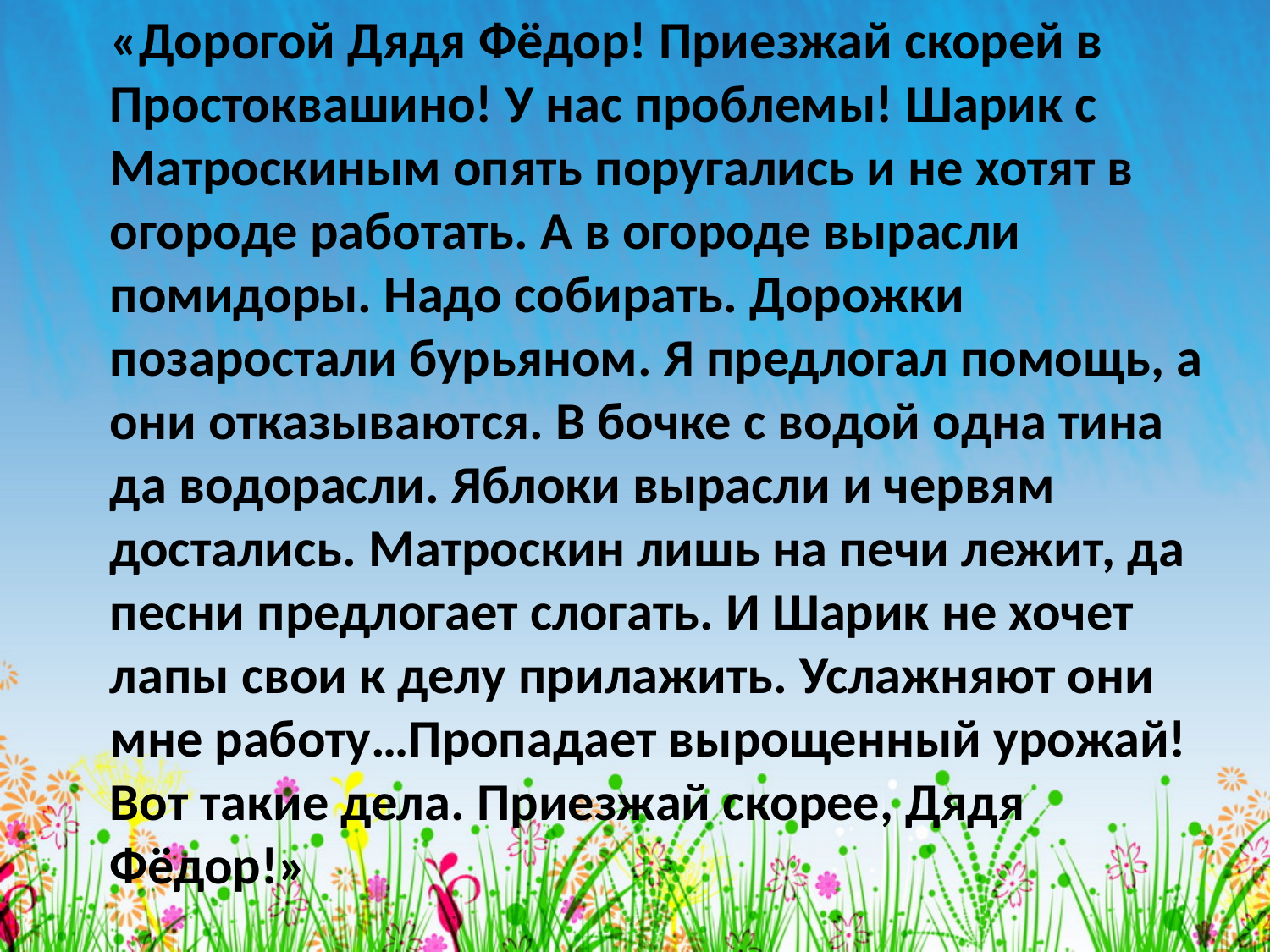

«Дорогой Дядя Фёдор! Приезжай скорей в Простоквашино! У нас проблемы! Шарик с Матроскиным опять поругались и не хотят в огороде работать. А в огороде вырасли помидоры. Надо собирать. Дорожки позаростали бурьяном. Я предлогал помощь, а они отказываются. В бочке с водой одна тина да водорасли. Яблоки вырасли и червям достались. Матроскин лишь на печи лежит, да песни предлогает слогать. И Шарик не хочет лапы свои к делу прилажить. Услажняют они мне работу…Пропадает вырощенный урожай! 
Вот такие дела. Приезжай скорее, Дядя Фёдор!»
#